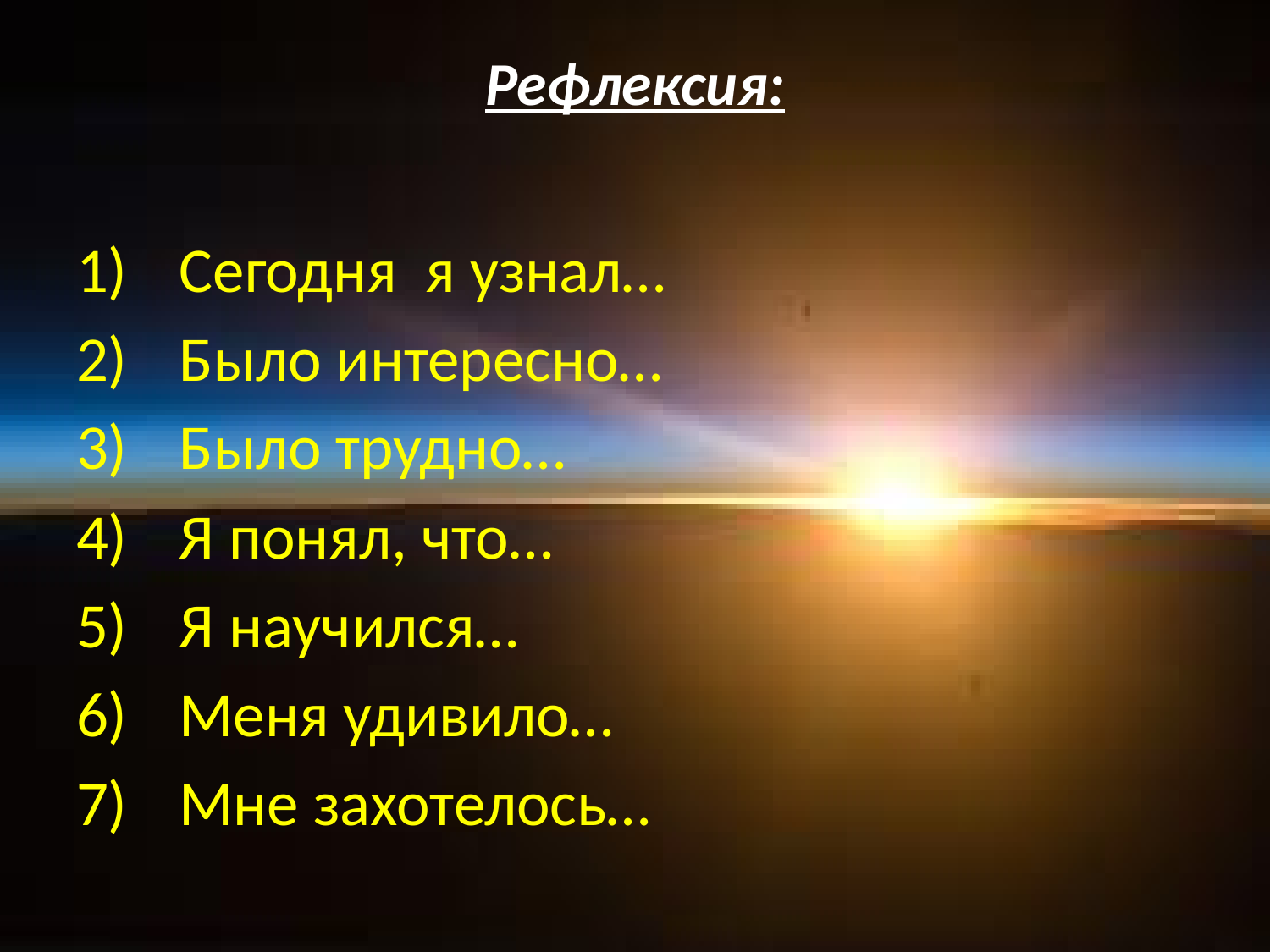

# Рефлексия:
Сегодня  я узнал…
Было интересно…
Было трудно…
Я понял, что…
Я научился…
Меня удивило…
Мне захотелось…